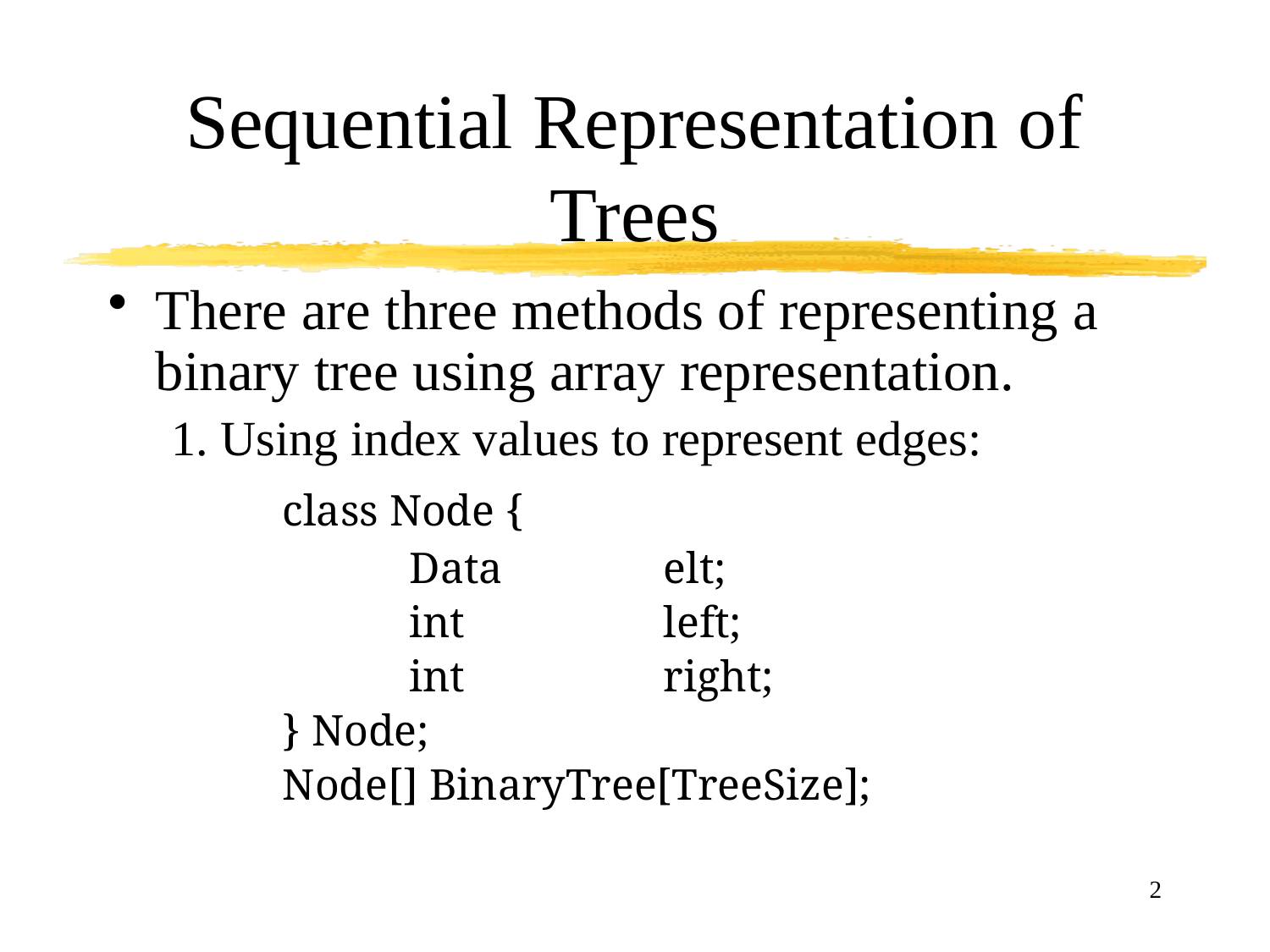

# Sequential Representation of Trees
There are three methods of representing a binary tree using array representation.
1. Using index values to represent edges:
		class Node {
			Data		elt;
			int		left;
			int		right;
		} Node;
		Node[] BinaryTree[TreeSize];
2